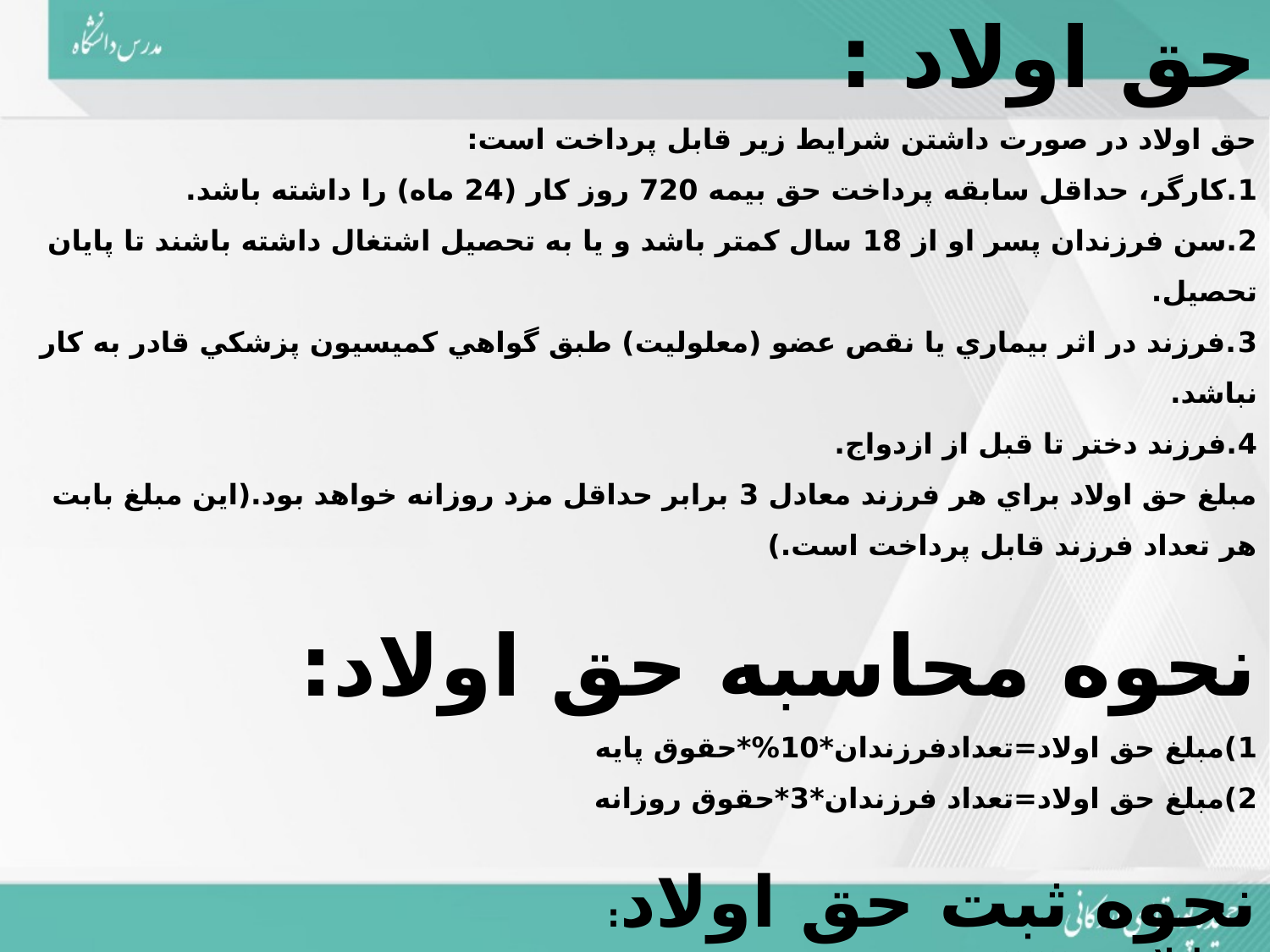

حق اولاد :
حق اولاد در صورت داشتن شرايط زير قابل پرداخت است:
1.کارگر، حداقل سابقه پرداخت حق بيمه 720 روز کار (24 ماه) را داشته باشد.
2.سن فرزندان پسر او از 18 سال کمتر باشد و يا به تحصيل اشتغال داشته باشند تا پايان تحصيل.
3.فرزند در اثر بيماري يا نقص عضو (معلوليت) طبق گواهي کميسيون پزشکي قادر به کار نباشد.
4.فرزند دختر تا قبل از ازدواج.
مبلغ حق اولاد براي هر فرزند معادل 3 برابر حداقل مزد روزانه خواهد بود.(اين مبلغ بابت هر تعداد فرزند قابل پرداخت است.)
نحوه محاسبه حق اولاد:
1)مبلغ حق اولاد=تعدادفرزندان*10%*حقوق پایه
2)مبلغ حق اولاد=تعداد فرزندان*3*حقوق روزانه
نحوه ثبت حق اولاد:
حق اولاد       ×××
                     حقوق پرداختنی ×××